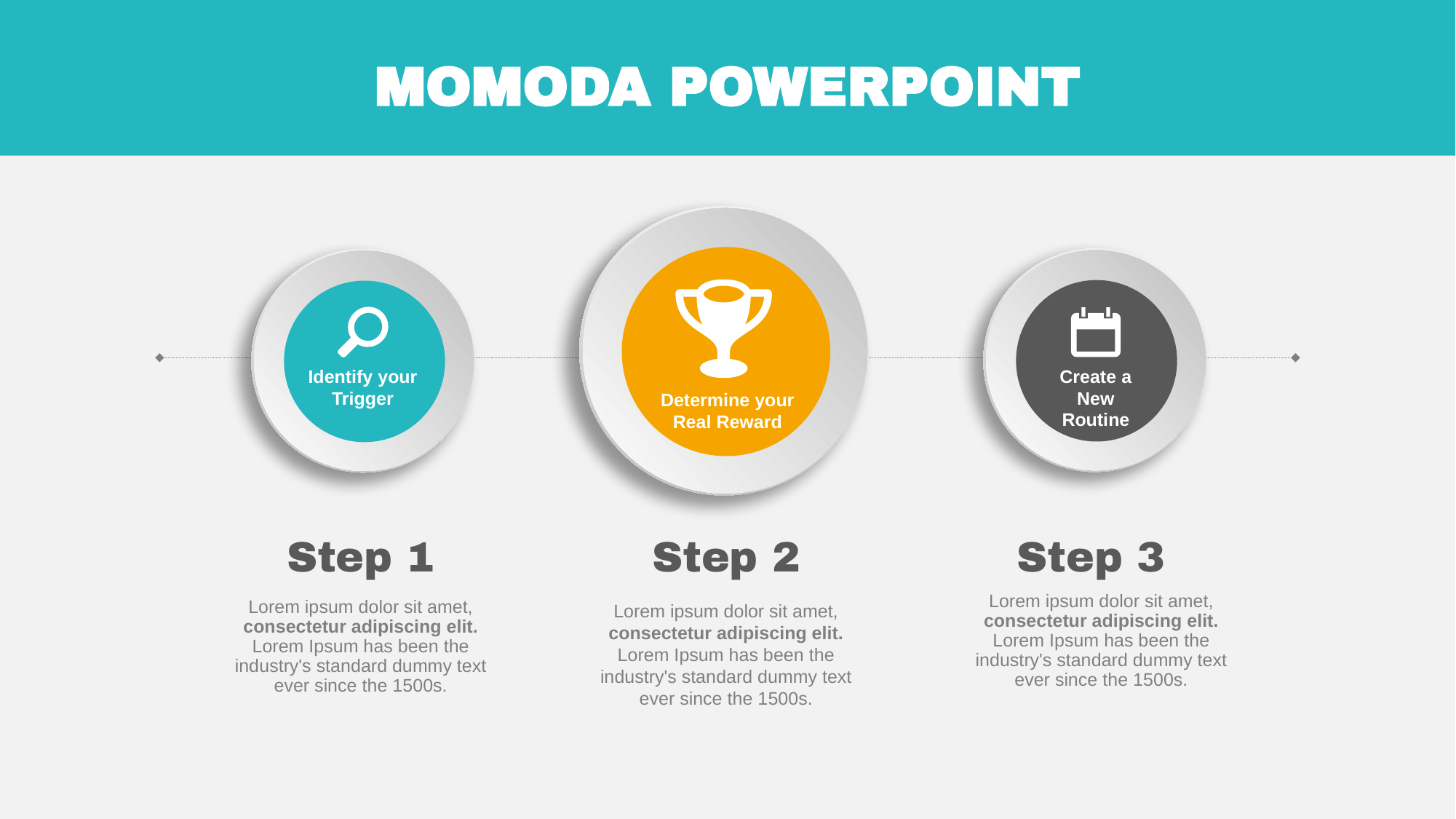

MOMODA POWERPOINT

Determine your Real Reward

Create a New Routine

Identify your Trigger
Step 1
Step 2
Step 3
Lorem ipsum dolor sit amet, consectetur adipiscing elit. Lorem Ipsum has been the industry's standard dummy text ever since the 1500s.
Lorem ipsum dolor sit amet, consectetur adipiscing elit. Lorem Ipsum has been the industry's standard dummy text ever since the 1500s.
Lorem ipsum dolor sit amet, consectetur adipiscing elit. Lorem Ipsum has been the industry's standard dummy text ever since the 1500s.